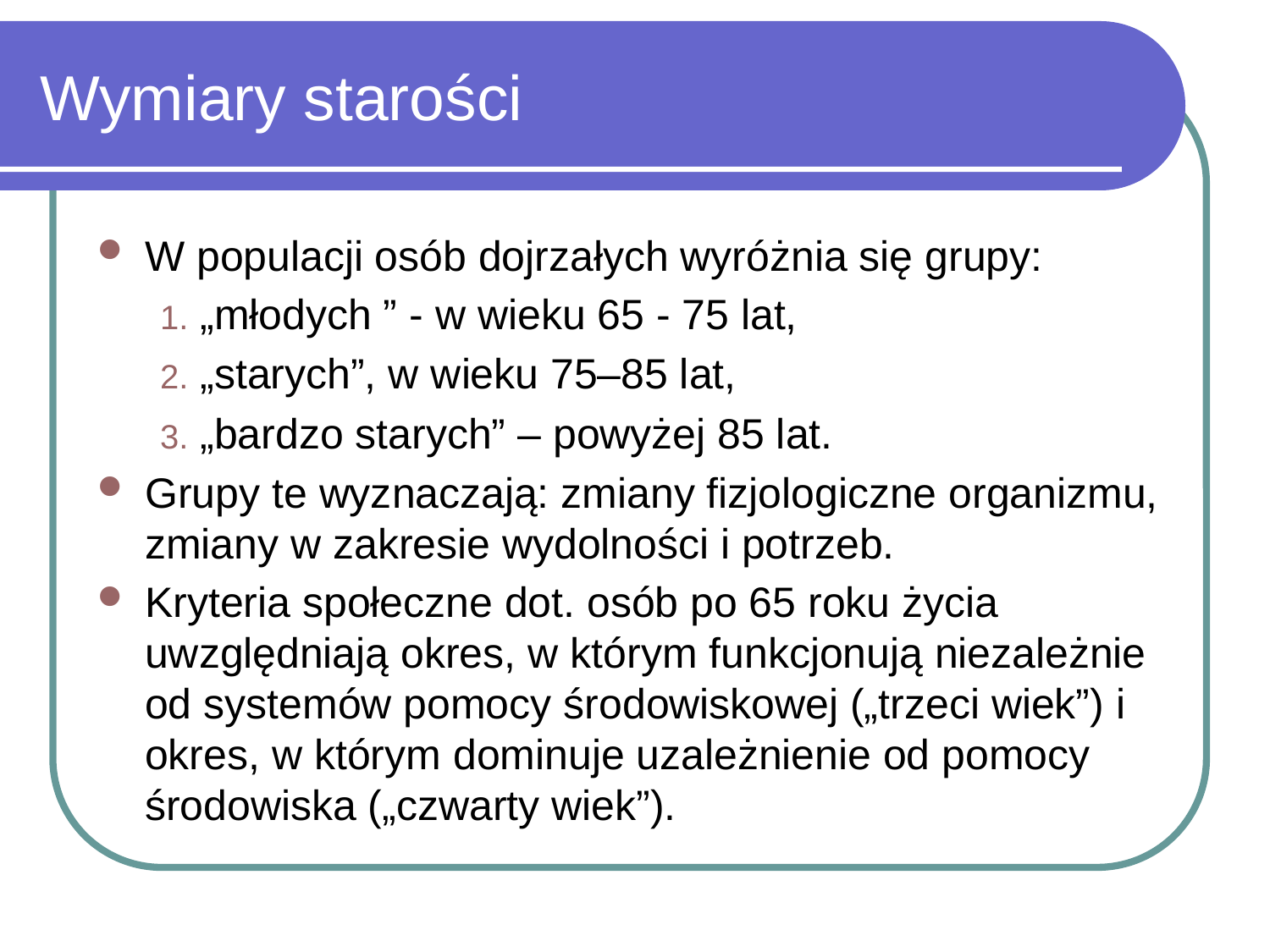

# Wymiary starości
W populacji osób dojrzałych wyróżnia się grupy:
 „młodych ” - w wieku 65 - 75 lat,
 „starych”, w wieku 75–85 lat,
 „bardzo starych” – powyżej 85 lat.
Grupy te wyznaczają: zmiany fizjologiczne organizmu, zmiany w zakresie wydolności i potrzeb.
Kryteria społeczne dot. osób po 65 roku życia uwzględniają okres, w którym funkcjonują niezależnie od systemów pomocy środowiskowej („trzeci wiek”) i okres, w którym dominuje uzależnienie od pomocy środowiska („czwarty wiek”).